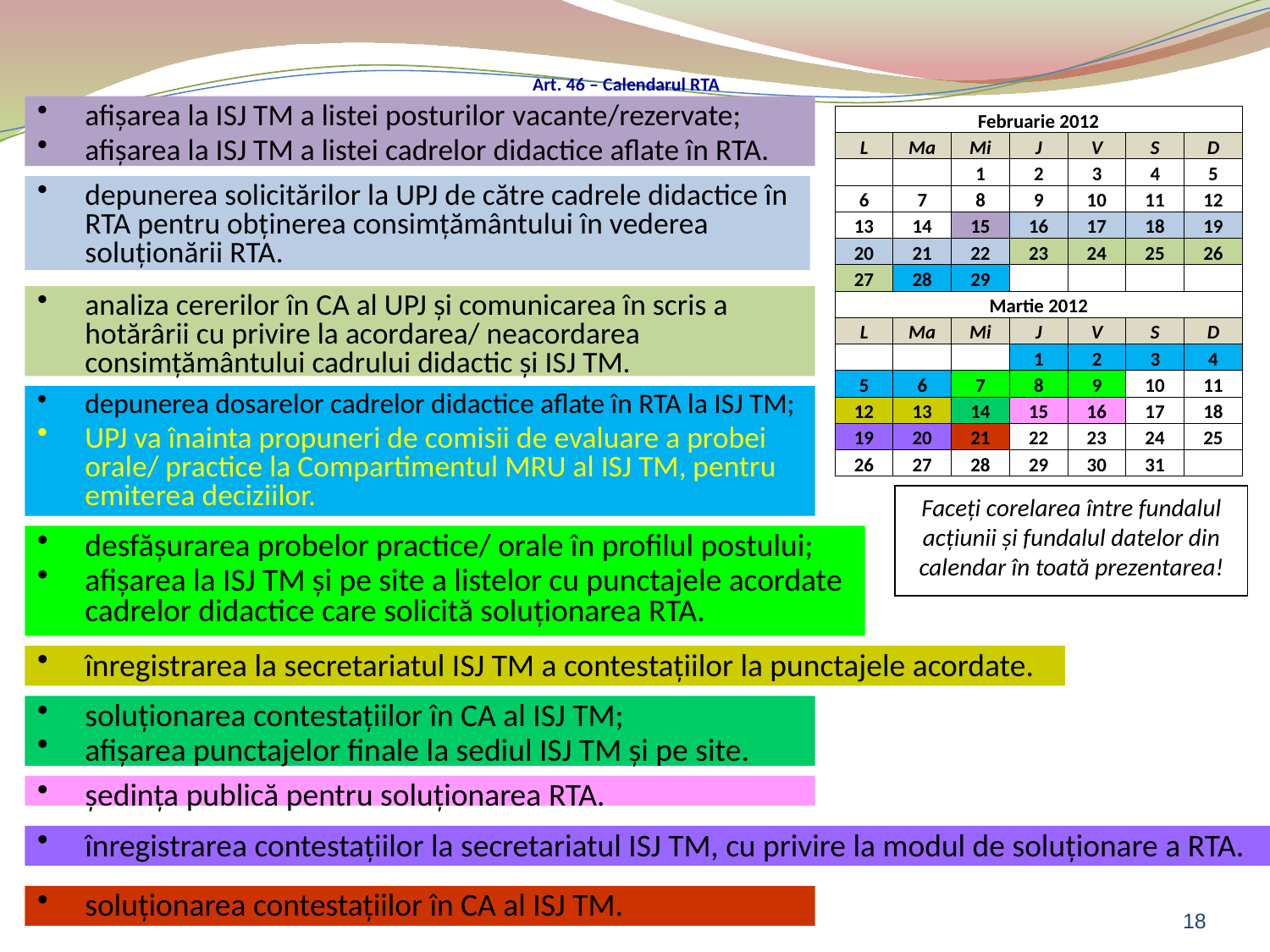

# Art. 46 – Calendarul RTA
afişarea la ISJ TM a listei posturilor vacante/rezervate;
afişarea la ISJ TM a listei cadrelor didactice aflate în RTA.
| Februarie 2012 |  |  |  |  |  |  |
| --- | --- | --- | --- | --- | --- | --- |
| L | Ma | Mi | J | V | S | D |
|  |  | 1 | 2 | 3 | 4 | 5 |
| 6 | 7 | 8 | 9 | 10 | 11 | 12 |
| 13 | 14 | 15 | 16 | 17 | 18 | 19 |
| 20 | 21 | 22 | 23 | 24 | 25 | 26 |
| 27 | 28 | 29 |  |  |  |  |
| Martie 2012 |  |  |  |  |  |  |
| L | Ma | Mi | J | V | S | D |
|  |  |  | 1 | 2 | 3 | 4 |
| 5 | 6 | 7 | 8 | 9 | 10 | 11 |
| 12 | 13 | 14 | 15 | 16 | 17 | 18 |
| 19 | 20 | 21 | 22 | 23 | 24 | 25 |
| 26 | 27 | 28 | 29 | 30 | 31 |  |
depunerea solicitărilor la UPJ de către cadrele didactice în RTA pentru obţinerea consimţământului în vederea soluţionării RTA.
analiza cererilor în CA al UPJ şi comunicarea în scris a hotărârii cu privire la acordarea/ neacordarea consimţământului cadrului didactic şi ISJ TM.
depunerea dosarelor cadrelor didactice aflate în RTA la ISJ TM;
UPJ va înainta propuneri de comisii de evaluare a probei orale/ practice la Compartimentul MRU al ISJ TM, pentru emiterea deciziilor.
Faceţi corelarea între fundalul acţiunii şi fundalul datelor din calendar în toată prezentarea!
desfăşurarea probelor practice/ orale în profilul postului;
afişarea la ISJ TM şi pe site a listelor cu punctajele acordate cadrelor didactice care solicită soluţionarea RTA.
înregistrarea la secretariatul ISJ TM a contestaţiilor la punctajele acordate.
soluţionarea contestaţiilor în CA al ISJ TM;
afişarea punctajelor finale la sediul ISJ TM şi pe site.
şedinţa publică pentru soluţionarea RTA.
înregistrarea contestaţiilor la secretariatul ISJ TM, cu privire la modul de soluţionare a RTA.
18
soluţionarea contestaţiilor în CA al ISJ TM.